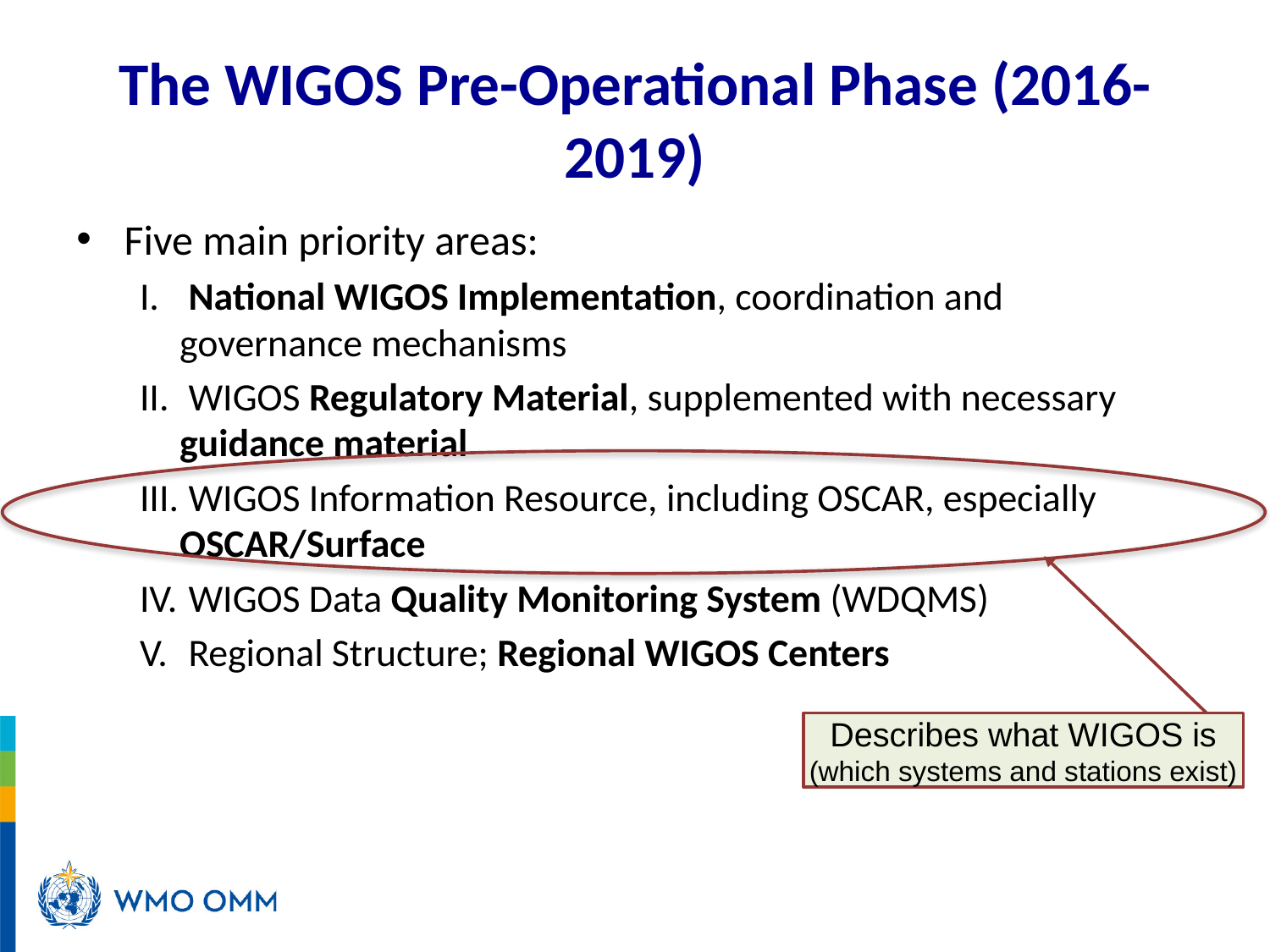

# The WIGOS Pre-Operational Phase (2016-2019)
Five main priority areas:
 National WIGOS Implementation, coordination and governance mechanisms
 WIGOS Regulatory Material, supplemented with necessary guidance material
 WIGOS Information Resource, including OSCAR, especially OSCAR/Surface
 WIGOS Data Quality Monitoring System (WDQMS)
 Regional Structure; Regional WIGOS Centers

Describes what WIGOS is (which systems and stations exist)